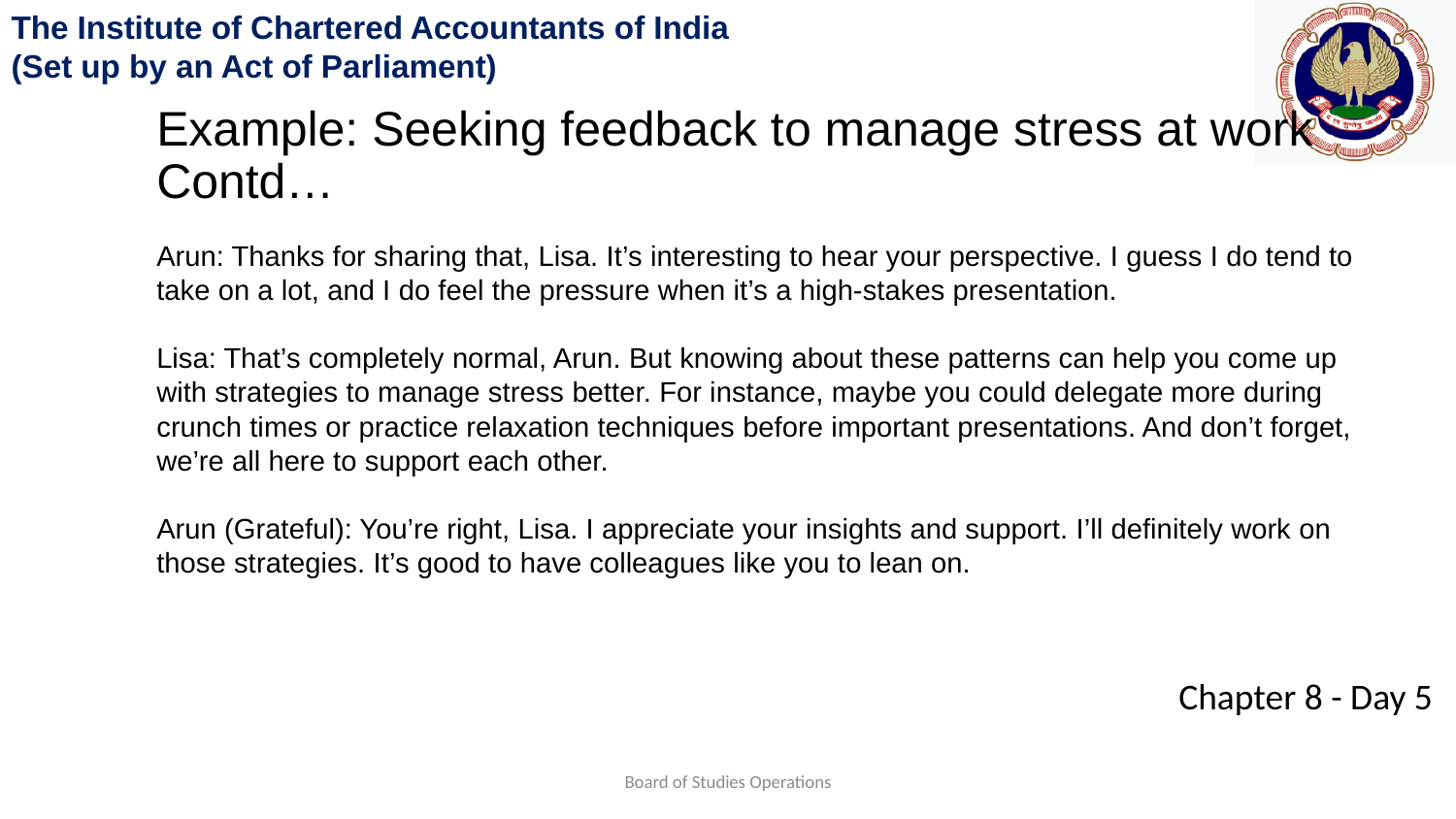

Example: Seeking feedback to manage stress at work Contd…
Arun: Thanks for sharing that, Lisa. It’s interesting to hear your perspective. I guess I do tend to take on a lot, and I do feel the pressure when it’s a high-stakes presentation.

Lisa: That’s completely normal, Arun. But knowing about these patterns can help you come up with strategies to manage stress better. For instance, maybe you could delegate more during crunch times or practice relaxation techniques before important presentations. And don’t forget, we’re all here to support each other.

Arun (Grateful): You’re right, Lisa. I appreciate your insights and support. I’ll definitely work on those strategies. It’s good to have colleagues like you to lean on.
Board of Studies Operations